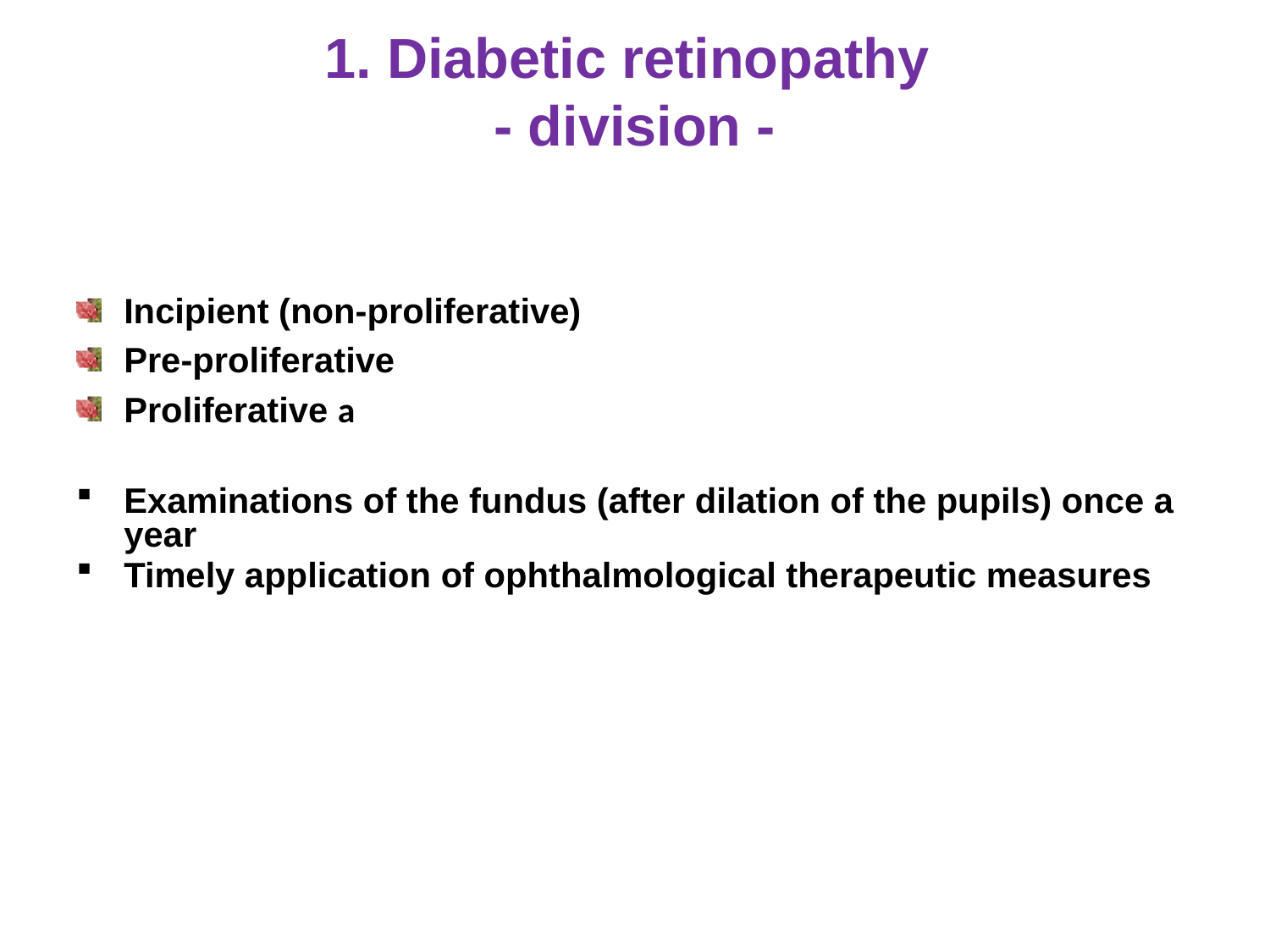

# 1. Diabetic retinopathy - division -

Incipient (non-proliferative)
Pre-proliferative
Proliferative a

Examinations of the fundus (after dilation of the pupils) once a year
Timely application of ophthalmological therapeutic measures